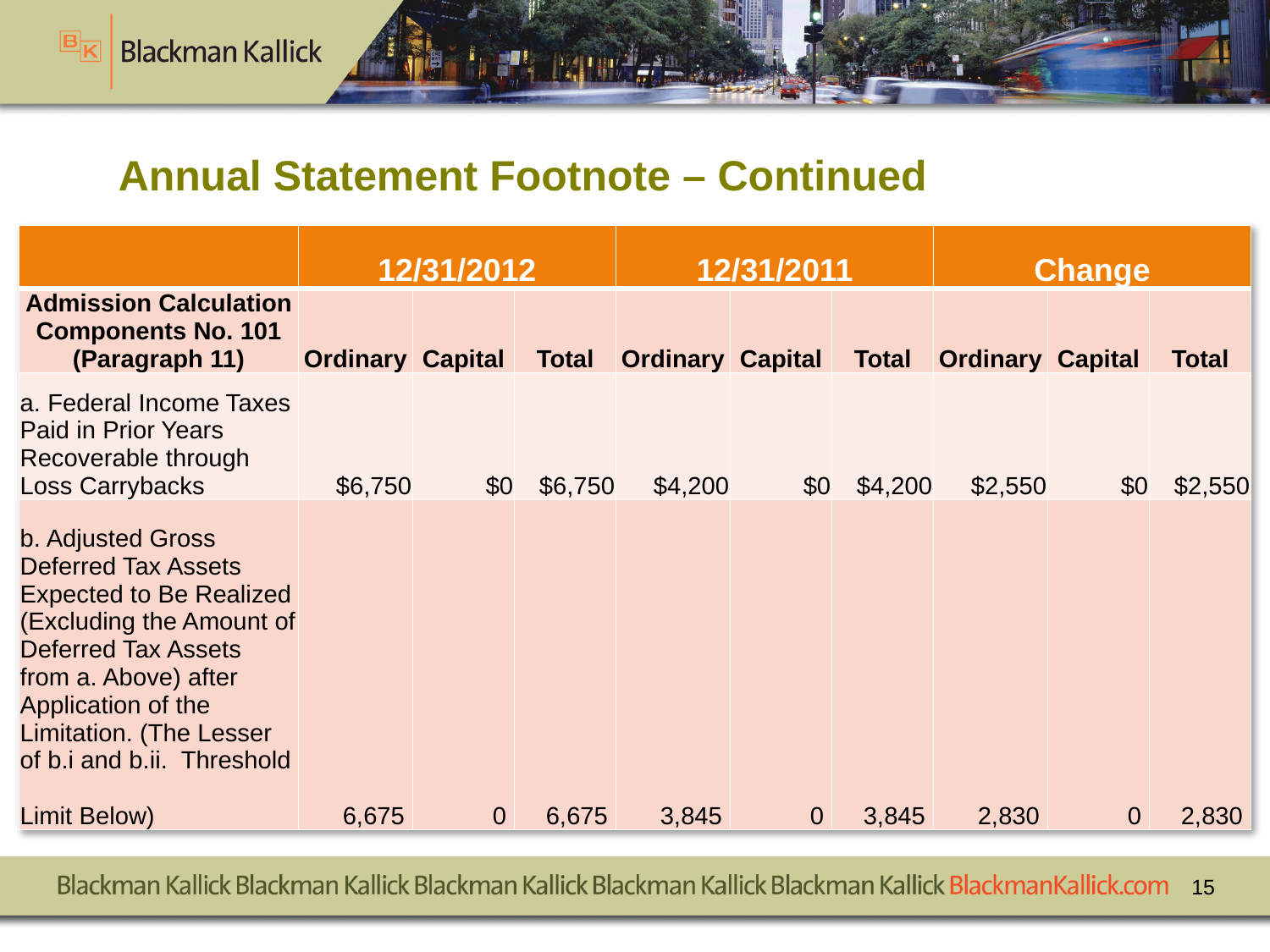

# Annual Statement Footnote – Continued
|  | 12/31/2012 |  |  | 12/31/2011 |  |  | Change |  |  |
| --- | --- | --- | --- | --- | --- | --- | --- | --- | --- |
| Admission Calculation Components No. 101 (Paragraph 11) | Ordinary | Capital | Total | Ordinary | Capital | Total | Ordinary | Capital | Total |
| a. Federal Income Taxes Paid in Prior Years Recoverable through Loss Carrybacks | $6,750 | $0 | $6,750 | $4,200 | $0 | $4,200 | $2,550 | $0 | $2,550 |
| b. Adjusted Gross Deferred Tax Assets Expected to Be Realized (Excluding the Amount of Deferred Tax Assets from a. Above) after Application of the Limitation. (The Lesser of b.i and b.ii. Threshold Limit Below) | 6,675 | 0 | 6,675 | 3,845 | 0 | 3,845 | 2,830 | 0 | 2,830 |